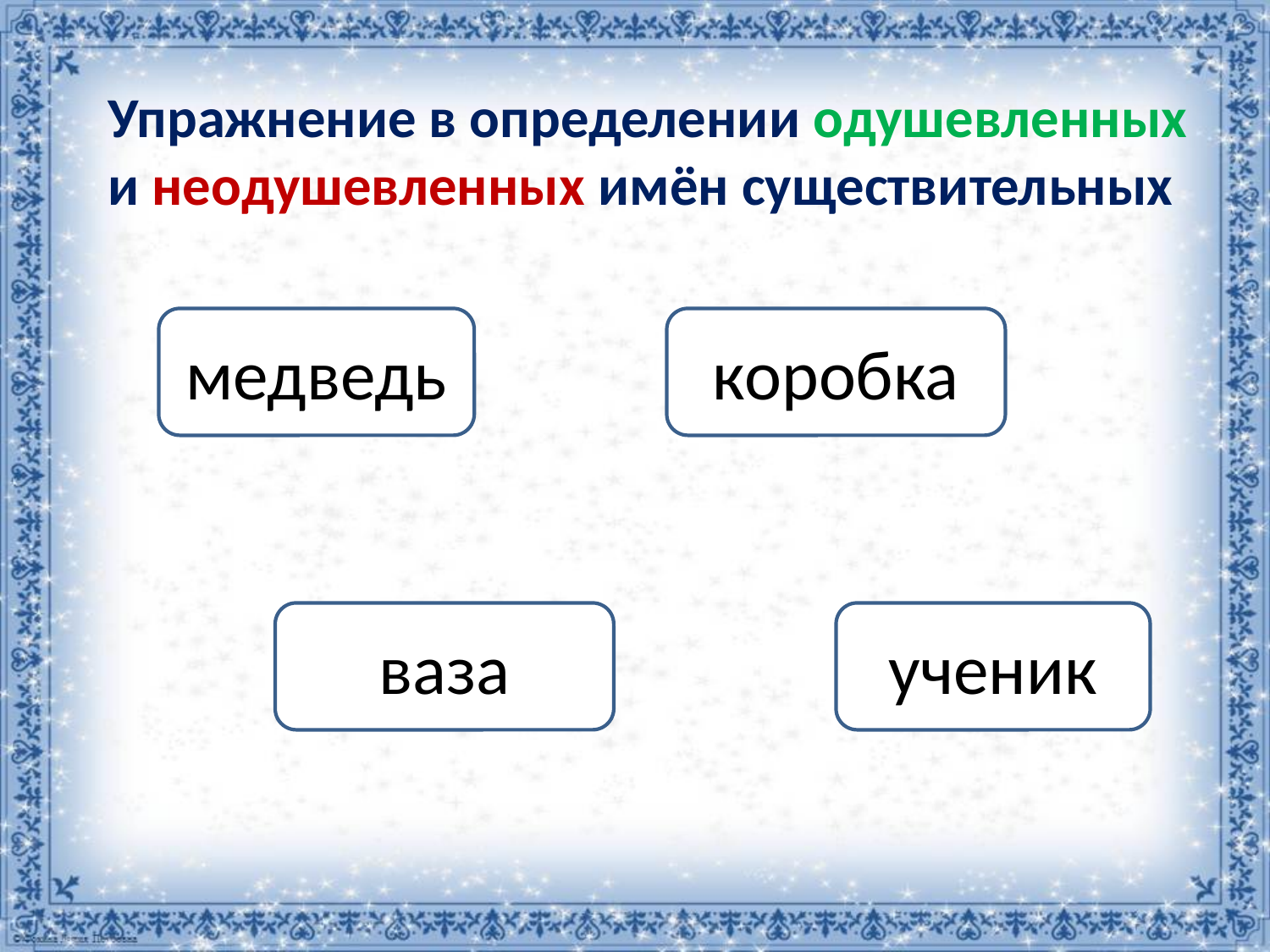

Упражнение в определении одушевленных и неодушевленных имён существительных
медведь
коробка
ваза
ученик